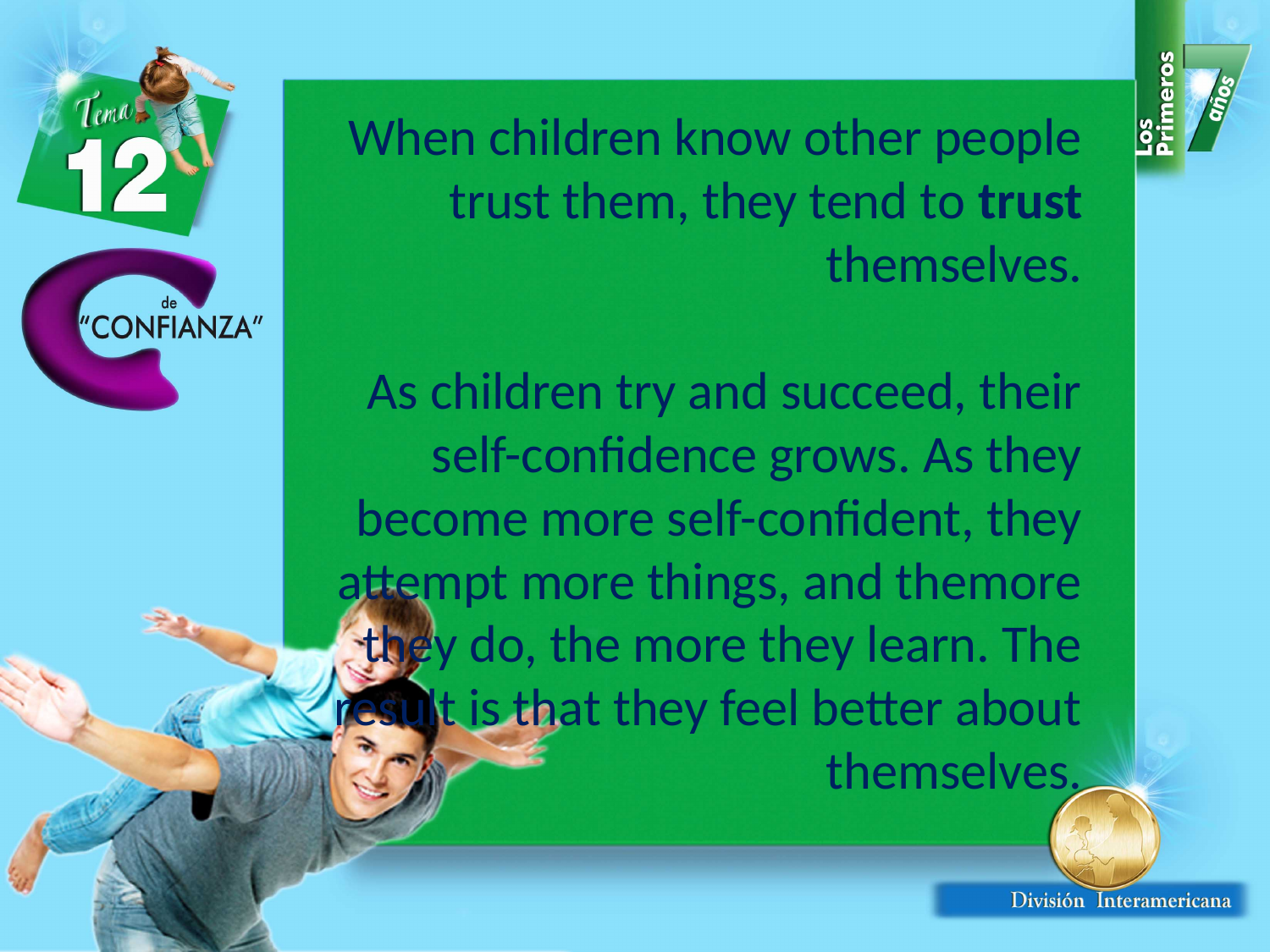

When children know other people trust them, they tend to trust themselves.

As children try and succeed, their self-confidence grows. As they become more self-confident, they attempt more things, and themore they do, the more they learn. The result is that they feel better about themselves.